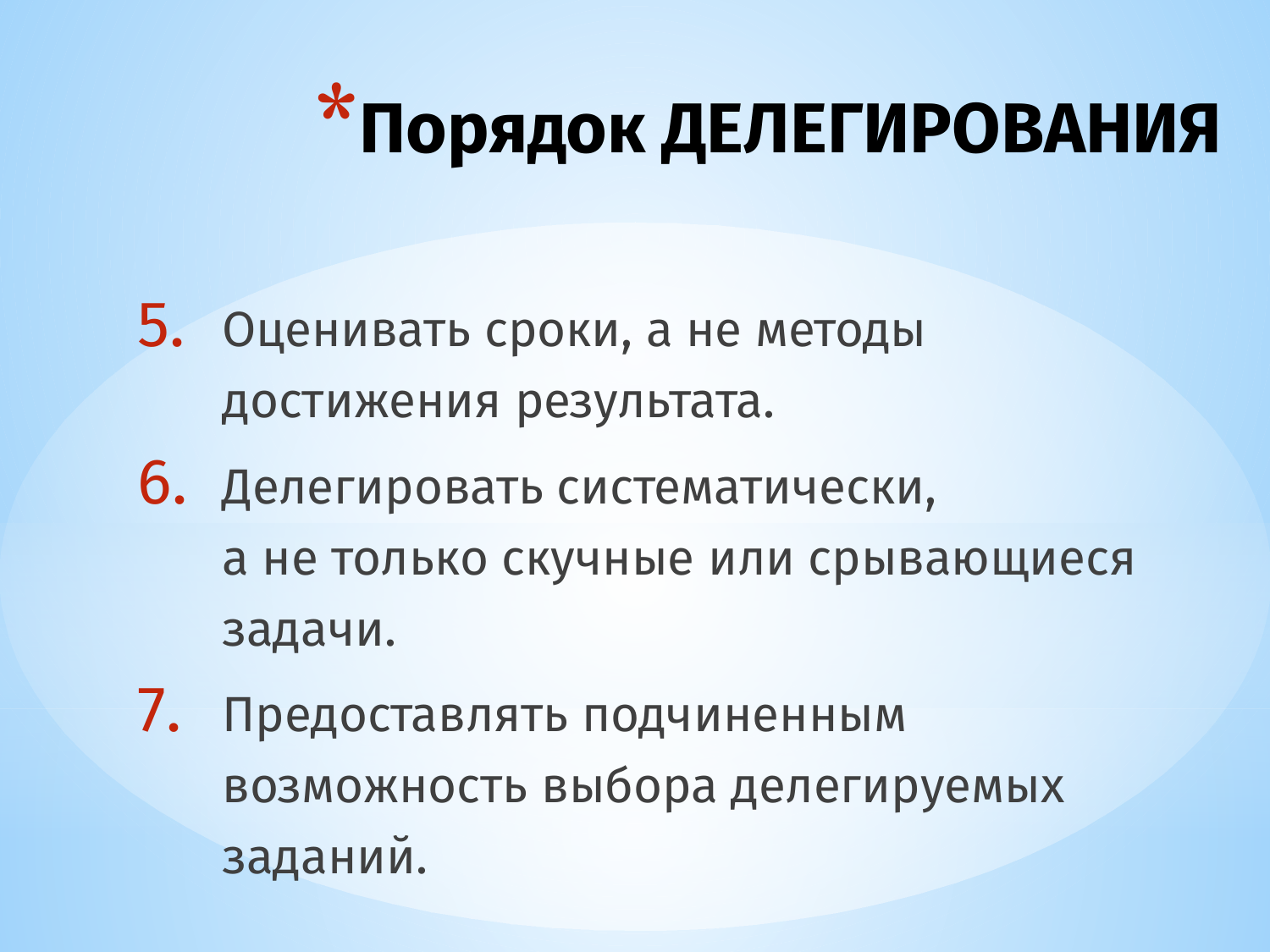

# Порядок ДЕЛЕГИРОВАНИЯ
Оценивать сроки, а не методы достижения результата.
Делегировать систематически,
а не только скучные или срывающиеся задачи.
Предоставлять подчиненным возможность выбора делегируемых заданий.